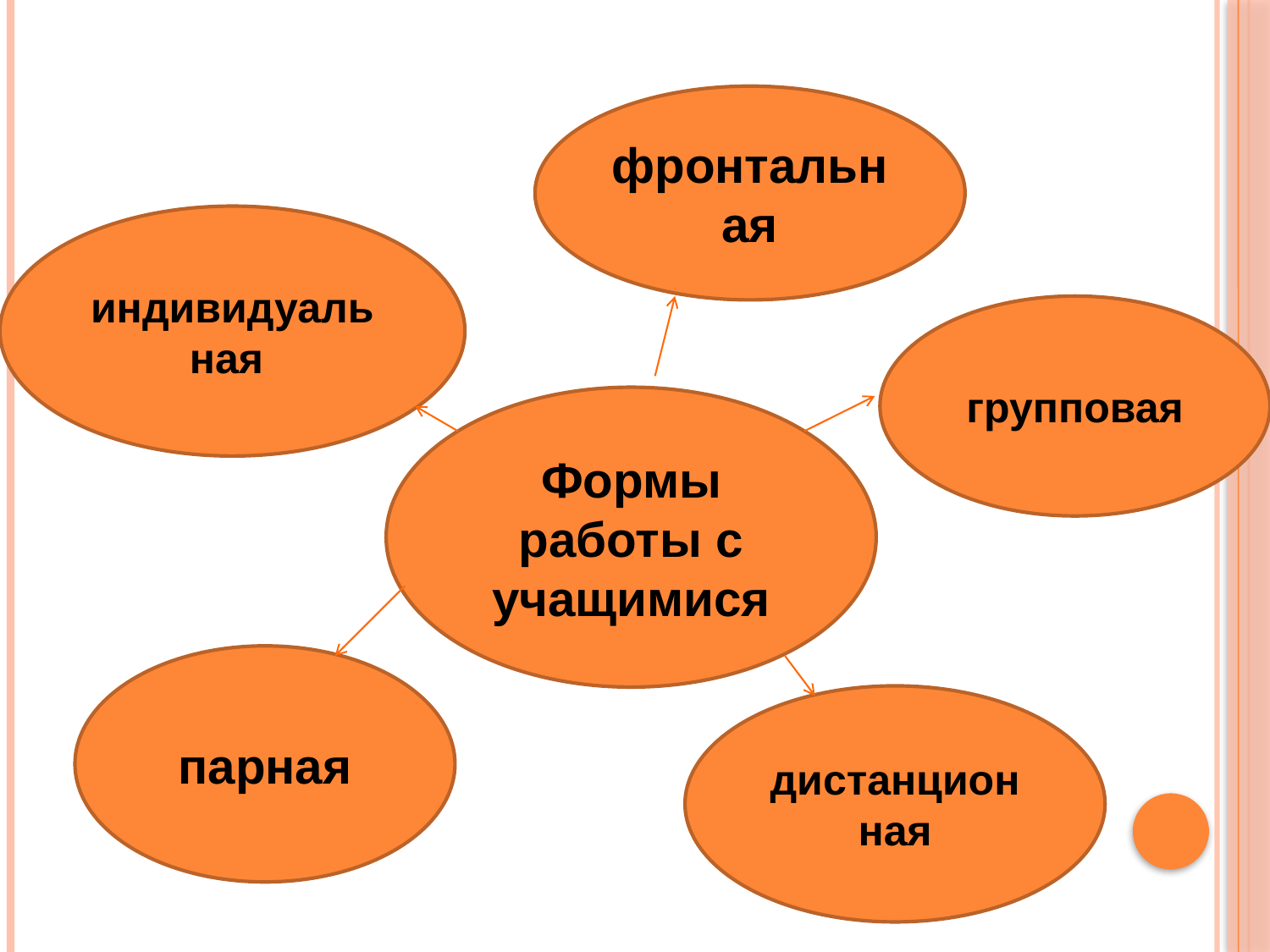

фронтальная
индивидуальная

групповая
Формы работы с учащимися
парная
дистанционная